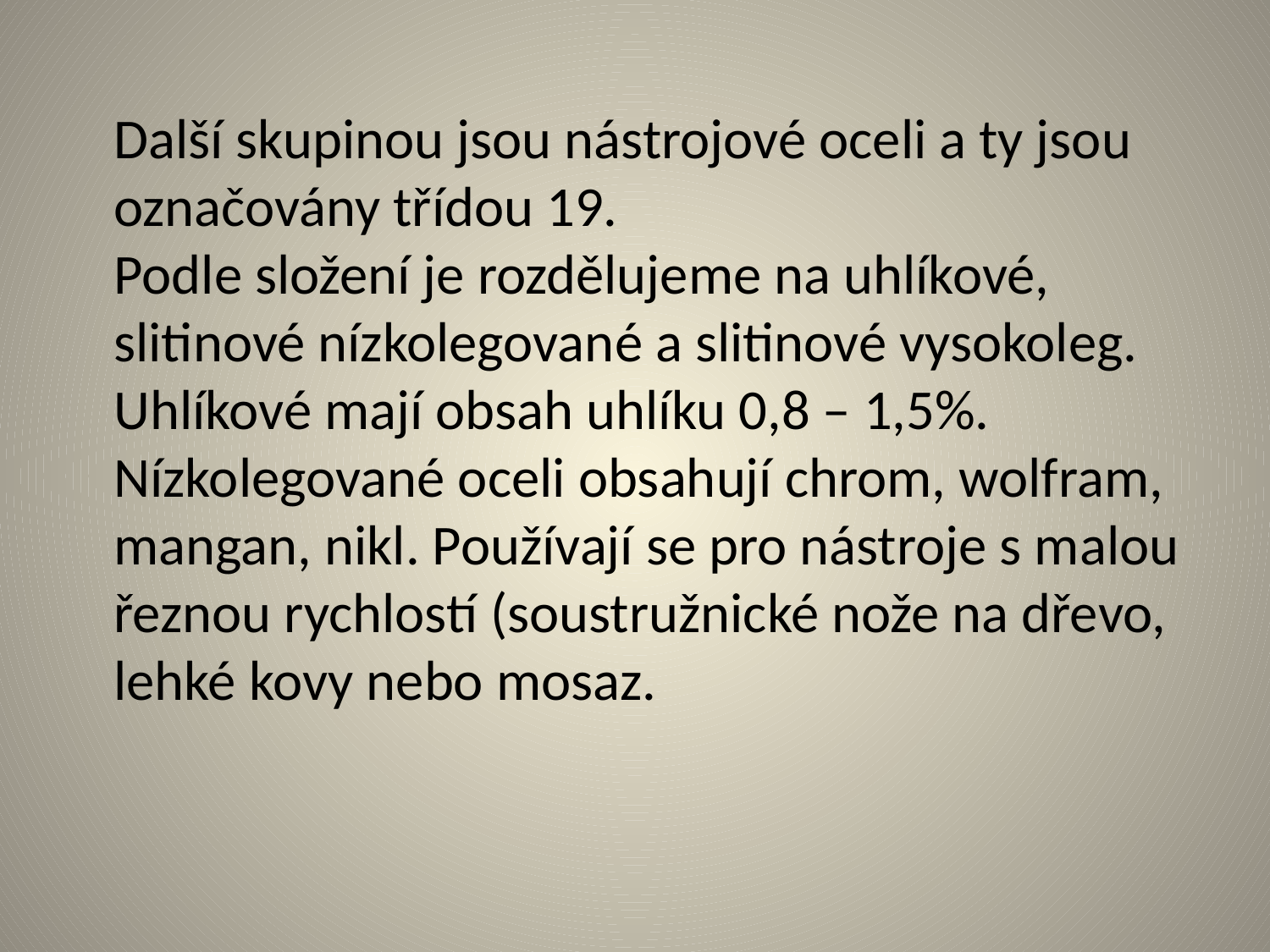

Další skupinou jsou nástrojové oceli a ty jsou
označovány třídou 19.
Podle složení je rozdělujeme na uhlíkové,
slitinové nízkolegované a slitinové vysokoleg.
Uhlíkové mají obsah uhlíku 0,8 – 1,5%.
Nízkolegované oceli obsahují chrom, wolfram,
mangan, nikl. Používají se pro nástroje s malou
řeznou rychlostí (soustružnické nože na dřevo,
lehké kovy nebo mosaz.